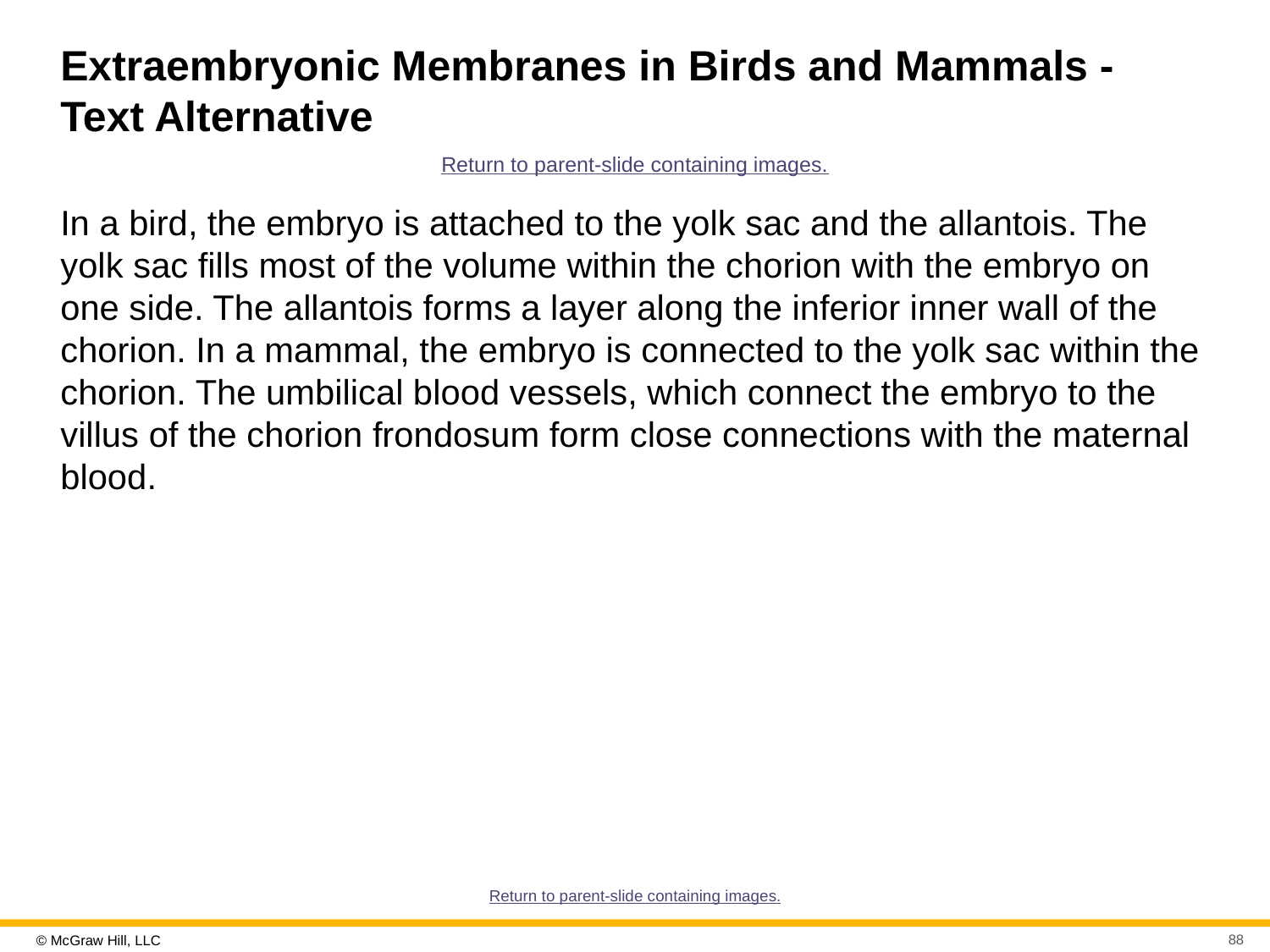

# Extraembryonic Membranes in Birds and Mammals - Text Alternative
Return to parent-slide containing images.
In a bird, the embryo is attached to the yolk sac and the allantois. The yolk sac fills most of the volume within the chorion with the embryo on one side. The allantois forms a layer along the inferior inner wall of the chorion. In a mammal, the embryo is connected to the yolk sac within the chorion. The umbilical blood vessels, which connect the embryo to the villus of the chorion frondosum form close connections with the maternal blood.
Return to parent-slide containing images.
88